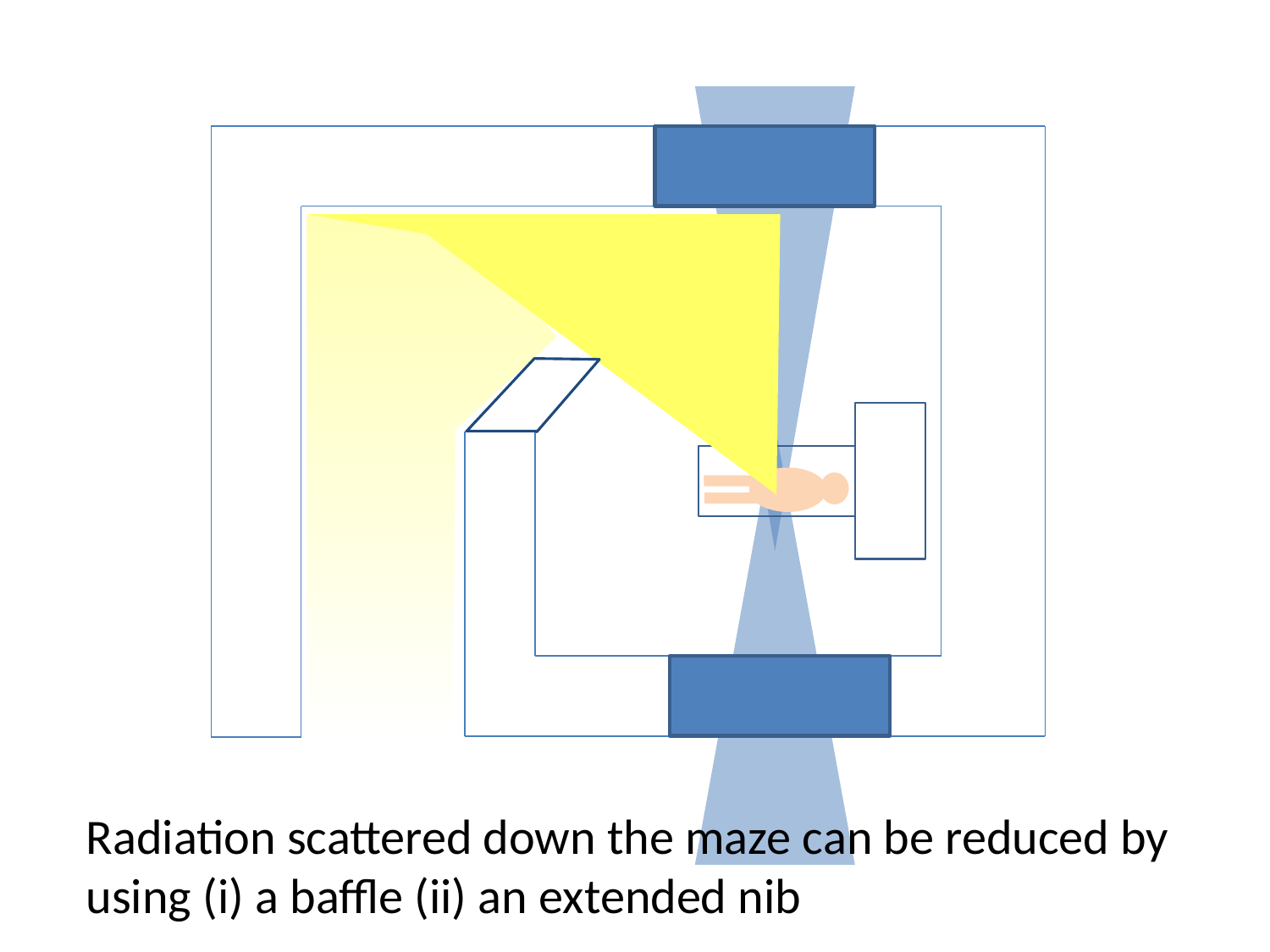

Radiation scattered down the maze can be reduced by using (i) a baffle (ii) an extended nib